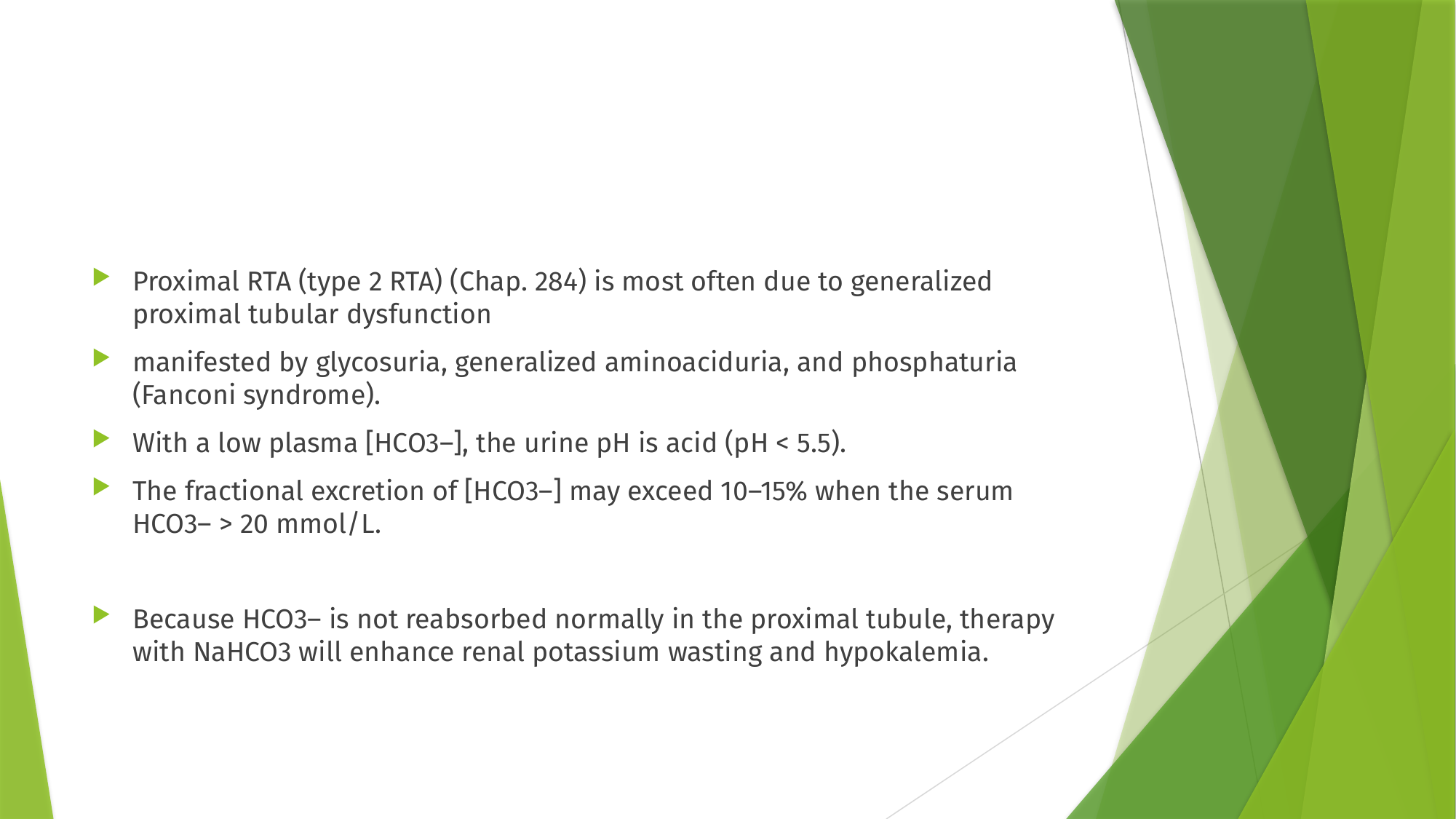

#
Proximal RTA (type 2 RTA) (Chap. 284) is most often due to generalized proximal tubular dysfunction
manifested by glycosuria, generalized aminoaciduria, and phosphaturia (Fanconi syndrome).
With a low plasma [HCO3–], the urine pH is acid (pH < 5.5).
The fractional excretion of [HCO3–] may exceed 10–15% when the serum HCO3– > 20 mmol/L.

Because HCO3– is not reabsorbed normally in the proximal tubule, therapy with NaHCO3 will enhance renal potassium wasting and hypokalemia.